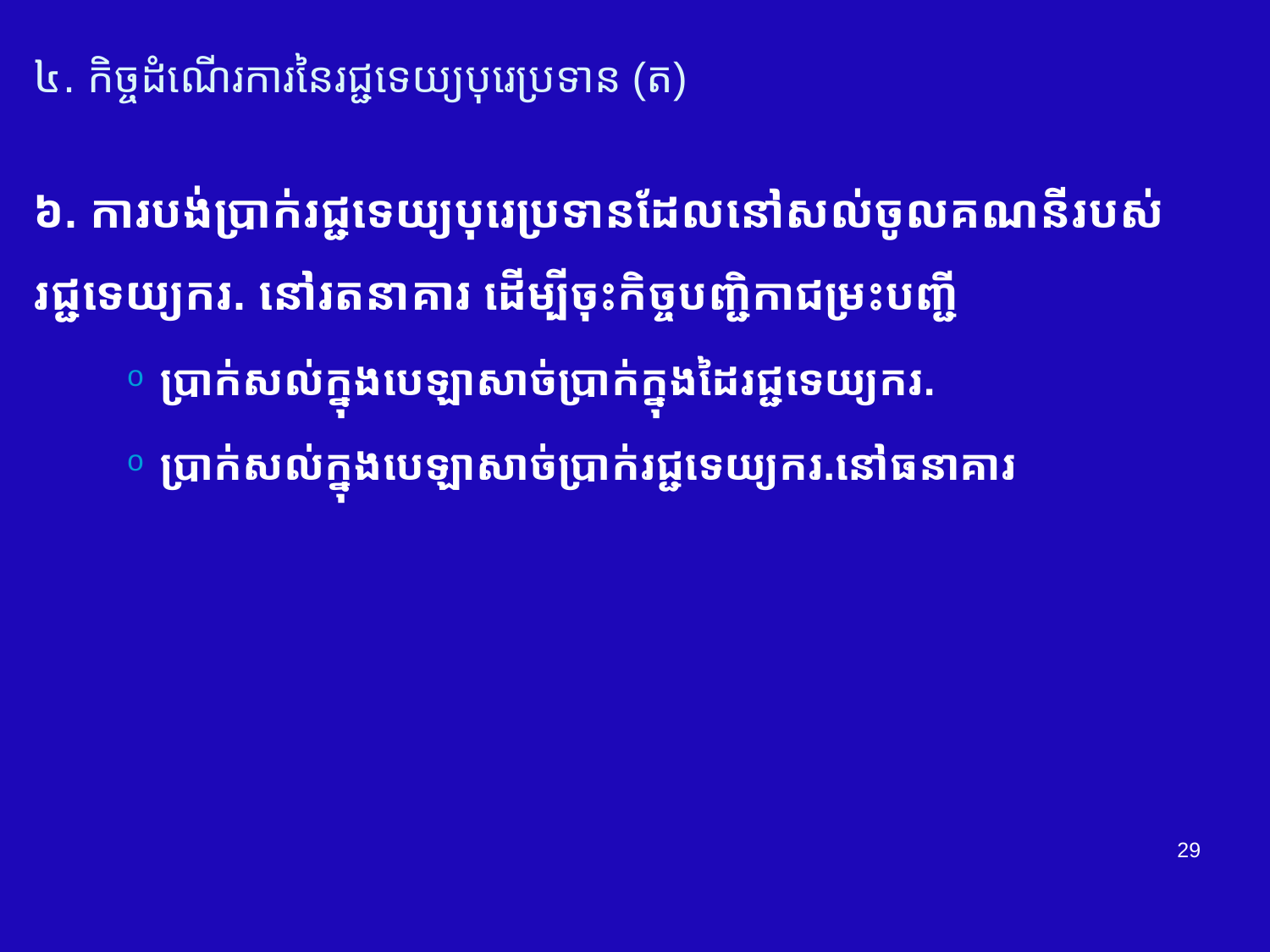

# ៤. កិច្ចដំណើរការនៃរជ្ជទេយ្យបុរេប្រទាន (ត)
៦. ការបង់ប្រាក់រជ្ជទេយ្យបុរេប្រទាន​ដែលនៅសល់​ចូលគណនីរបស់​      រជ្ជទេយ្យករ​. នៅរតនាគារ​ ដើម្បីចុះកិច្ច​បញ្ជិកាជម្រះ​បញ្ជី​
ប្រាក់សល់​ក្នុង​បេឡាសាច់ប្រាក់ក្នុងដៃរជ្ជទេយ្យករ.
ប្រាក់សល់​ក្នុង​បេឡាសាច់ប្រាក់​រជ្ជទេយ្យករ.នៅធនាគារ​
29